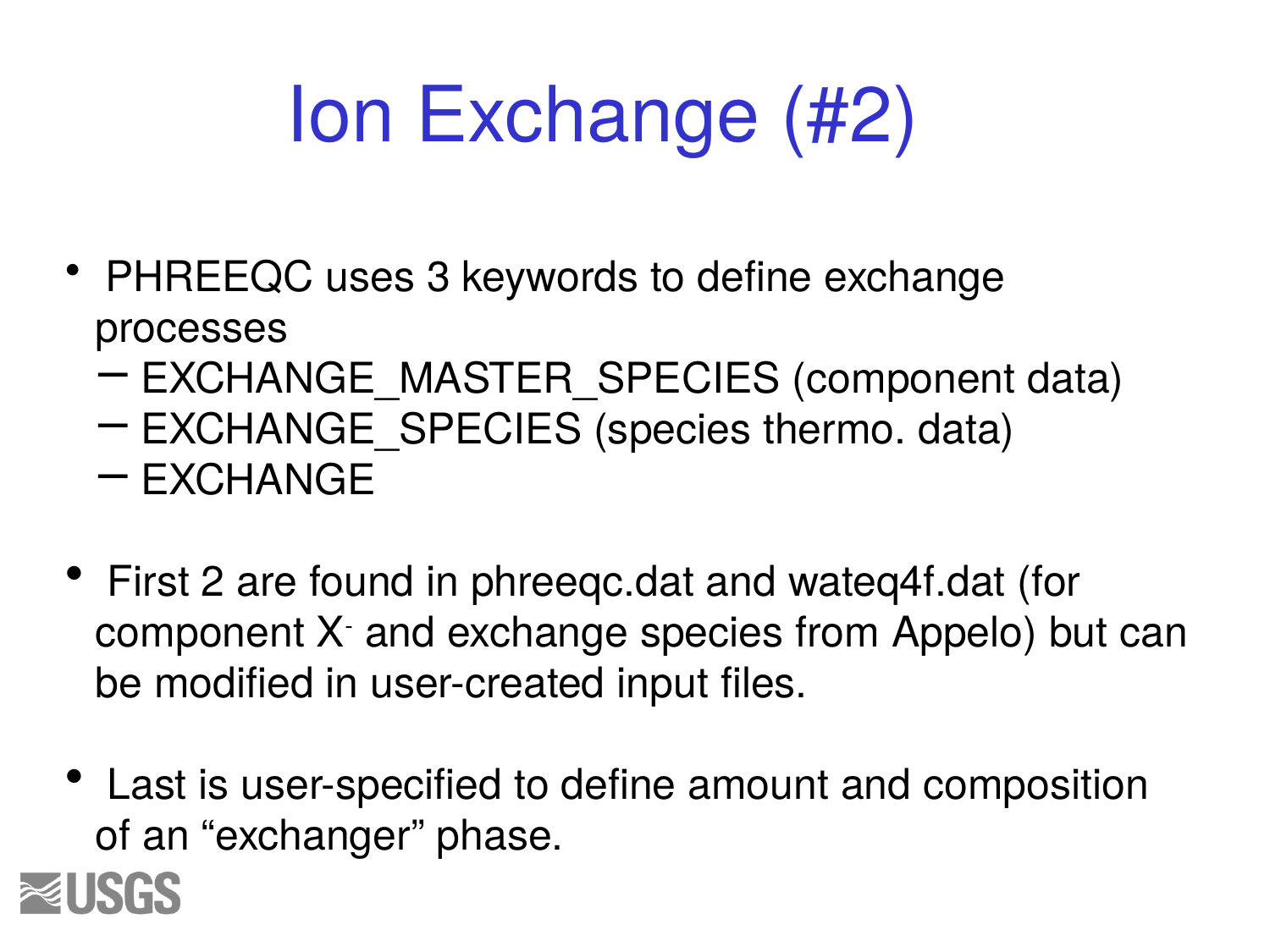

# Ion Exchange (#2)
 PHREEQC uses 3 keywords to define exchange processes
 EXCHANGE_MASTER_SPECIES (component data)
 EXCHANGE_SPECIES (species thermo. data)
 EXCHANGE

 First 2 are found in phreeqc.dat and wateq4f.dat (for component X- and exchange species from Appelo) but can be modified in user-created input files.

 Last is user-specified to define amount and composition of an “exchanger” phase.